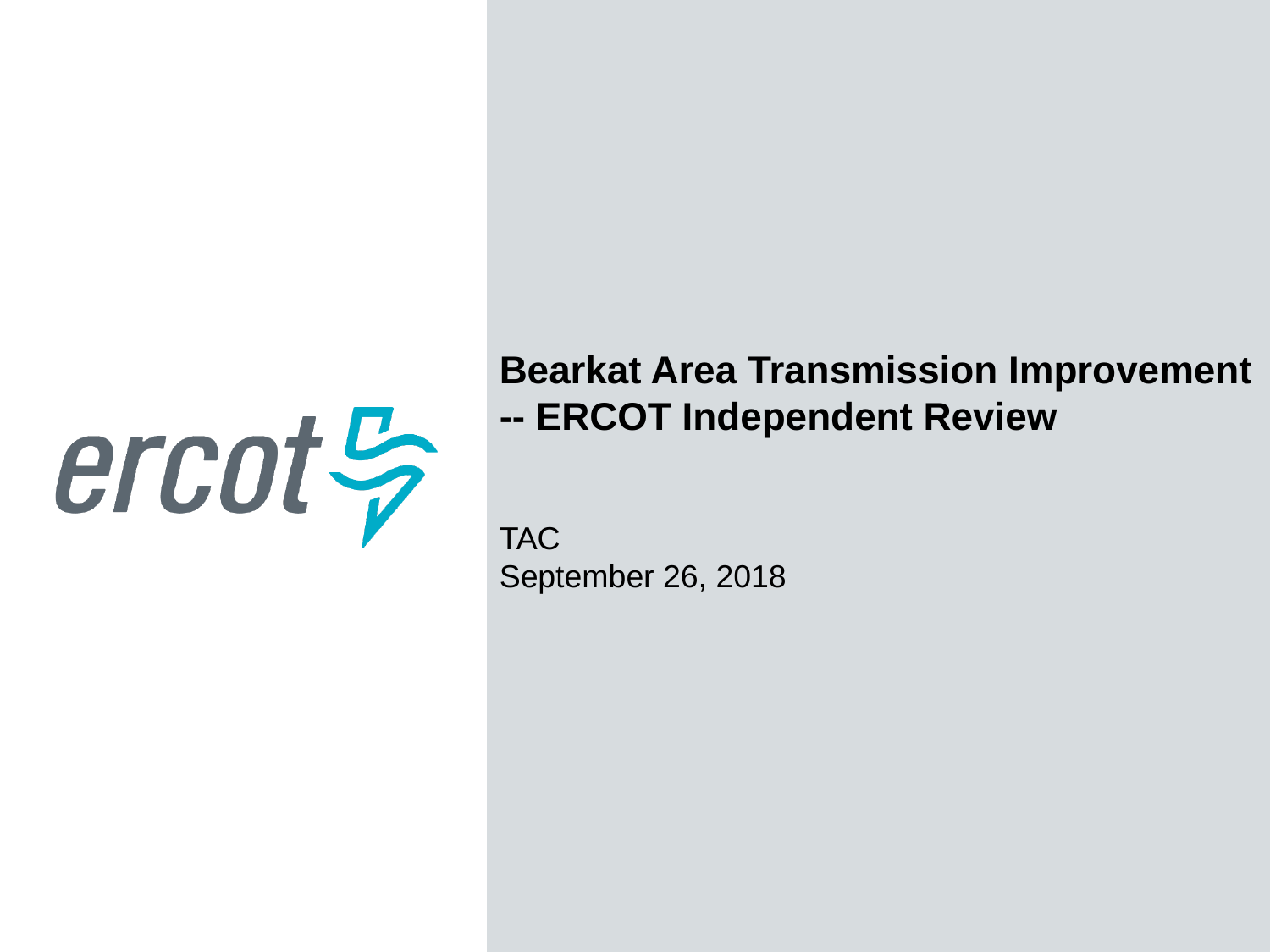

Bearkat Area Transmission Improvement
-- ERCOT Independent Review

TAC
September 26, 2018